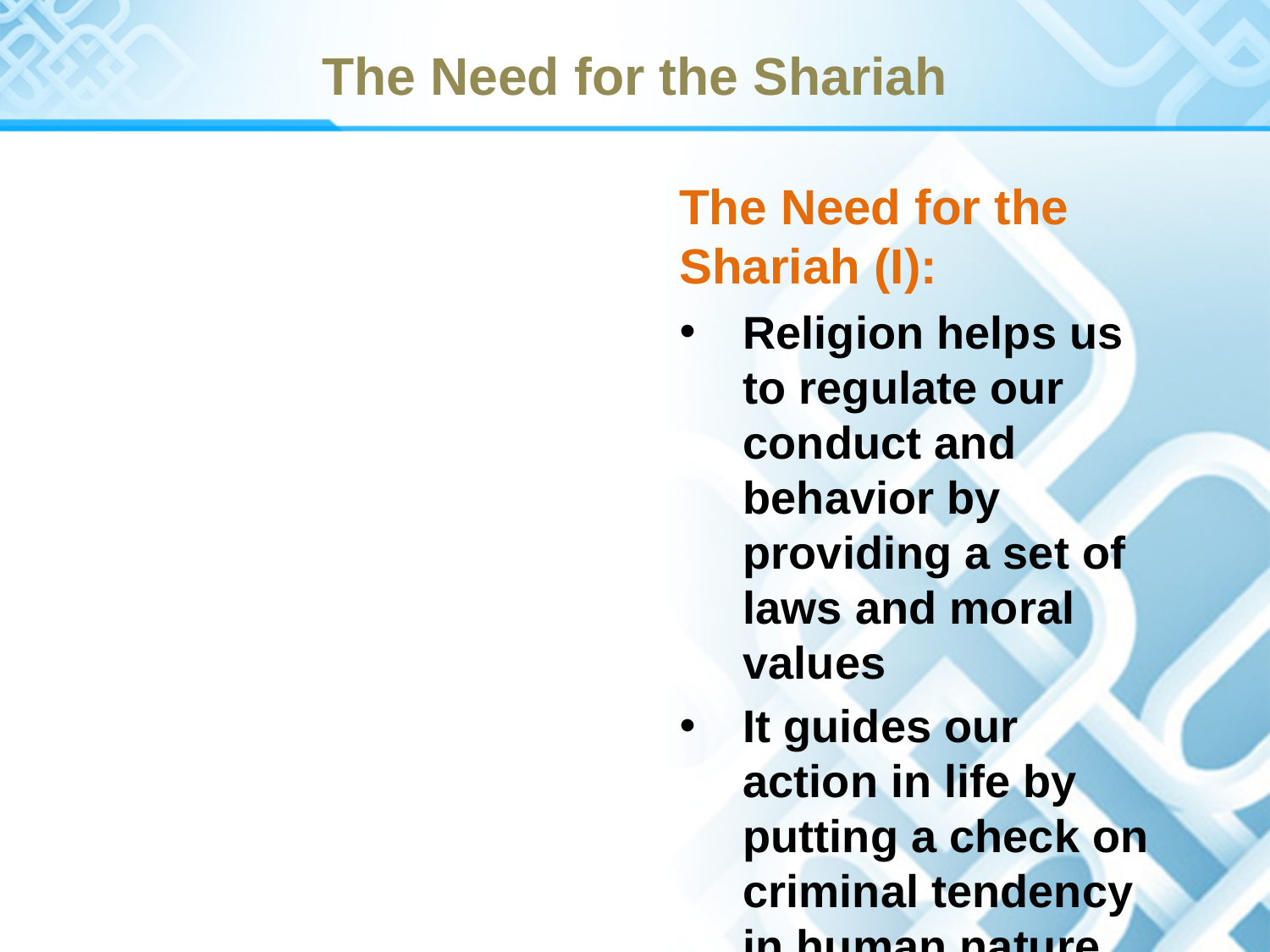

The Need for the Shariah
The Need for the Shariah (I):
Religion helps us to regulate our conduct and behavior by providing a set of laws and moral values
It guides our action in life by putting a check on criminal tendency in human nature